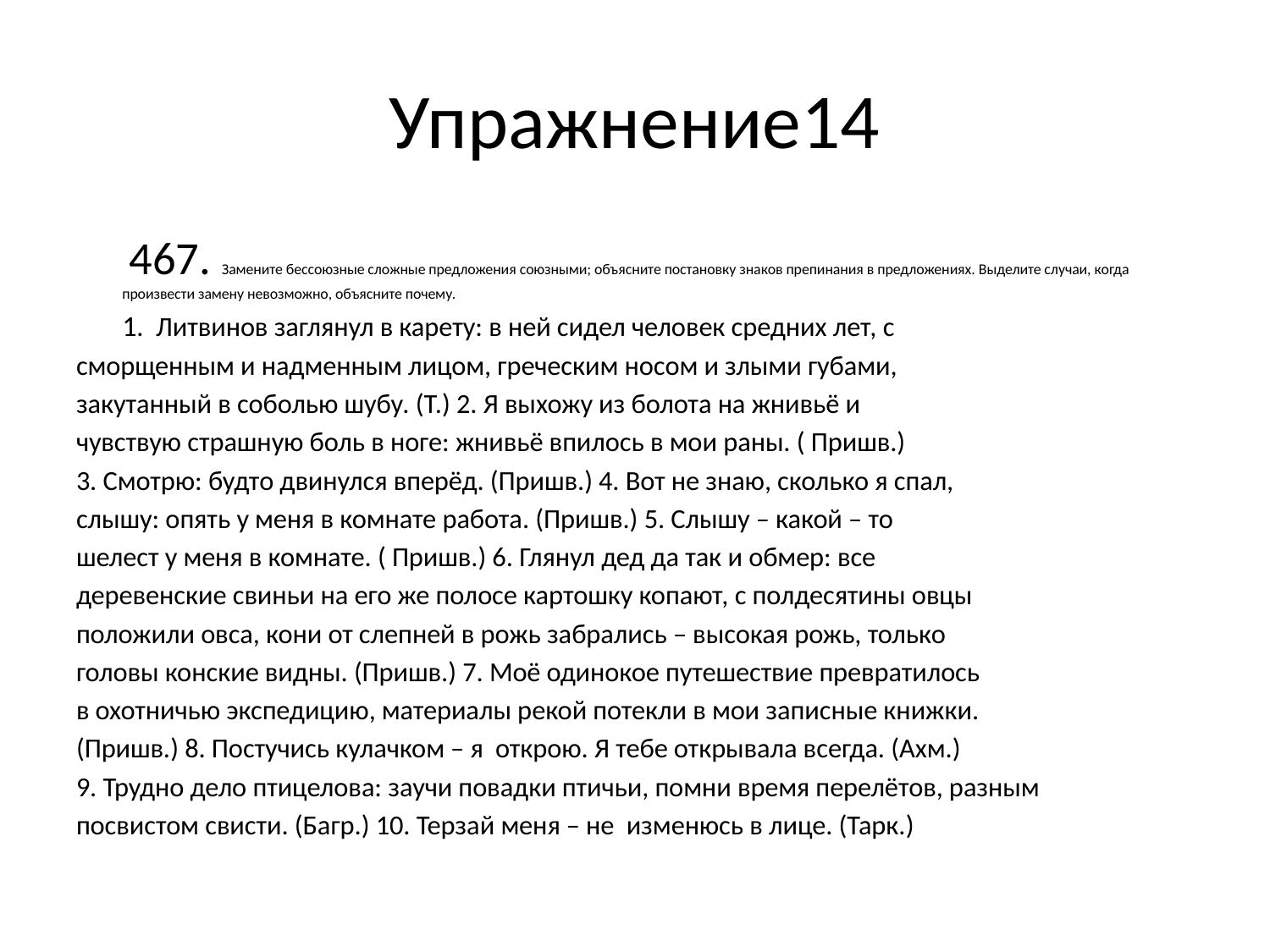

# Упражнение14
     467. Замените бессоюзные сложные предложения союзными; объясните постановку знаков препинания в предложениях. Выделите случаи, когда произвести замену невозможно, объясните почему.
		1.  Литвинов заглянул в карету: в ней сидел человек средних лет, с
сморщенным и надменным лицом, греческим носом и злыми губами,
закутанный в соболью шубу. (Т.) 2. Я выхожу из болота на жнивьё и
чувствую страшную боль в ноге: жнивьё впилось в мои раны. ( Пришв.)
3. Смотрю: будто двинулся вперёд. (Пришв.) 4. Вот не знаю, сколько я спал,
слышу: опять у меня в комнате работа. (Пришв.) 5. Слышу – какой – то
шелест у меня в комнате. ( Пришв.) 6. Глянул дед да так и обмер: все
деревенские свиньи на его же полосе картошку копают, с полдесятины овцы
положили овса, кони от слепней в рожь забрались – высокая рожь, только
головы конские видны. (Пришв.) 7. Моё одинокое путешествие превратилось
в охотничью экспедицию, материалы рекой потекли в мои записные книжки.
(Пришв.) 8. Постучись кулачком – я  открою. Я тебе открывала всегда. (Ахм.)
9. Трудно дело птицелова: заучи повадки птичьи, помни время перелётов, разным
посвистом свисти. (Багр.) 10. Терзай меня – не  изменюсь в лице. (Тарк.)